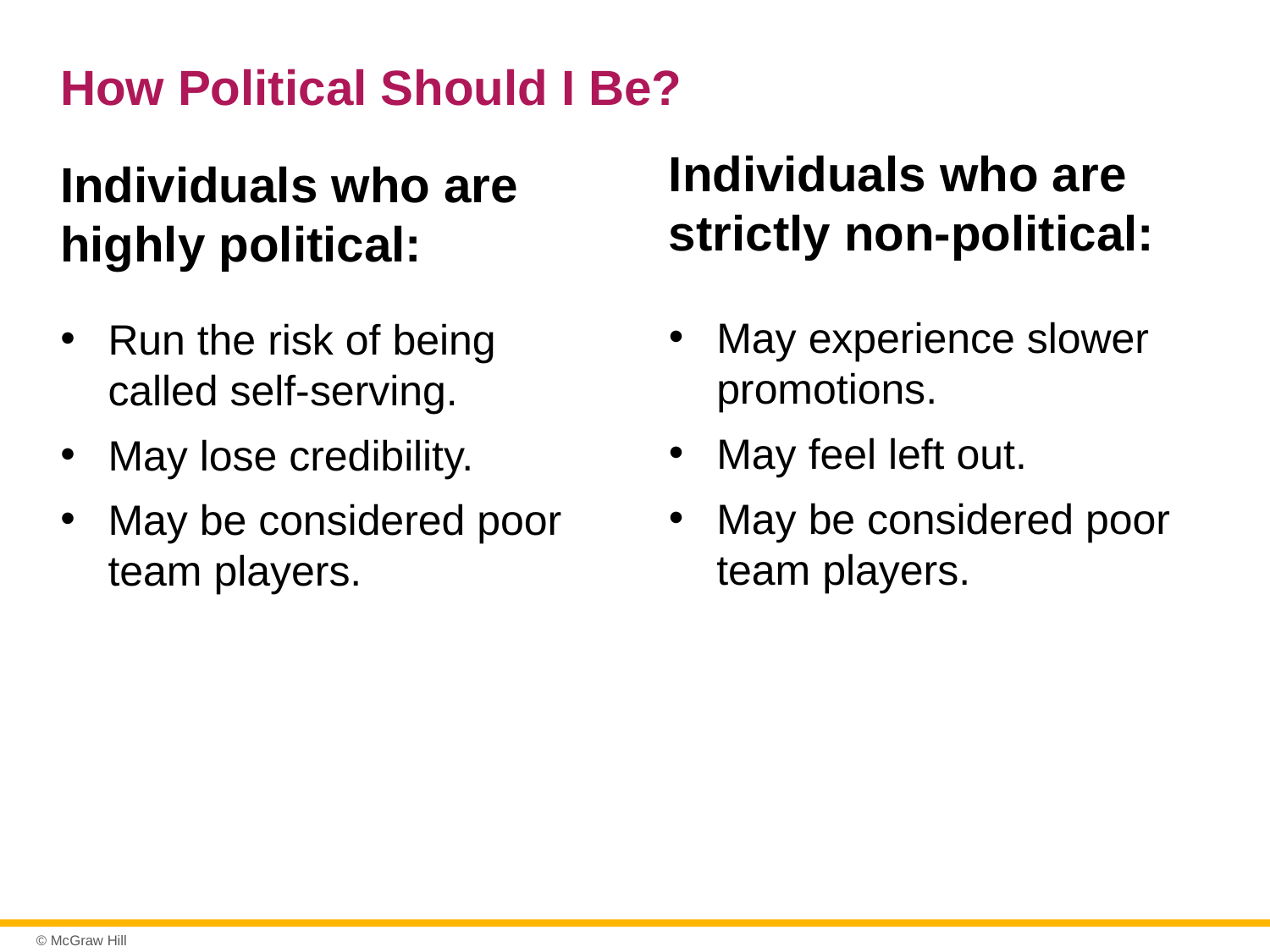

# How Political Should I Be?
Individuals who are highly political:

Individuals who are strictly non-political:

May experience slower promotions.
May feel left out.
May be considered poor team players.

Run the risk of being called self-serving.
May lose credibility.
May be considered poor team players.